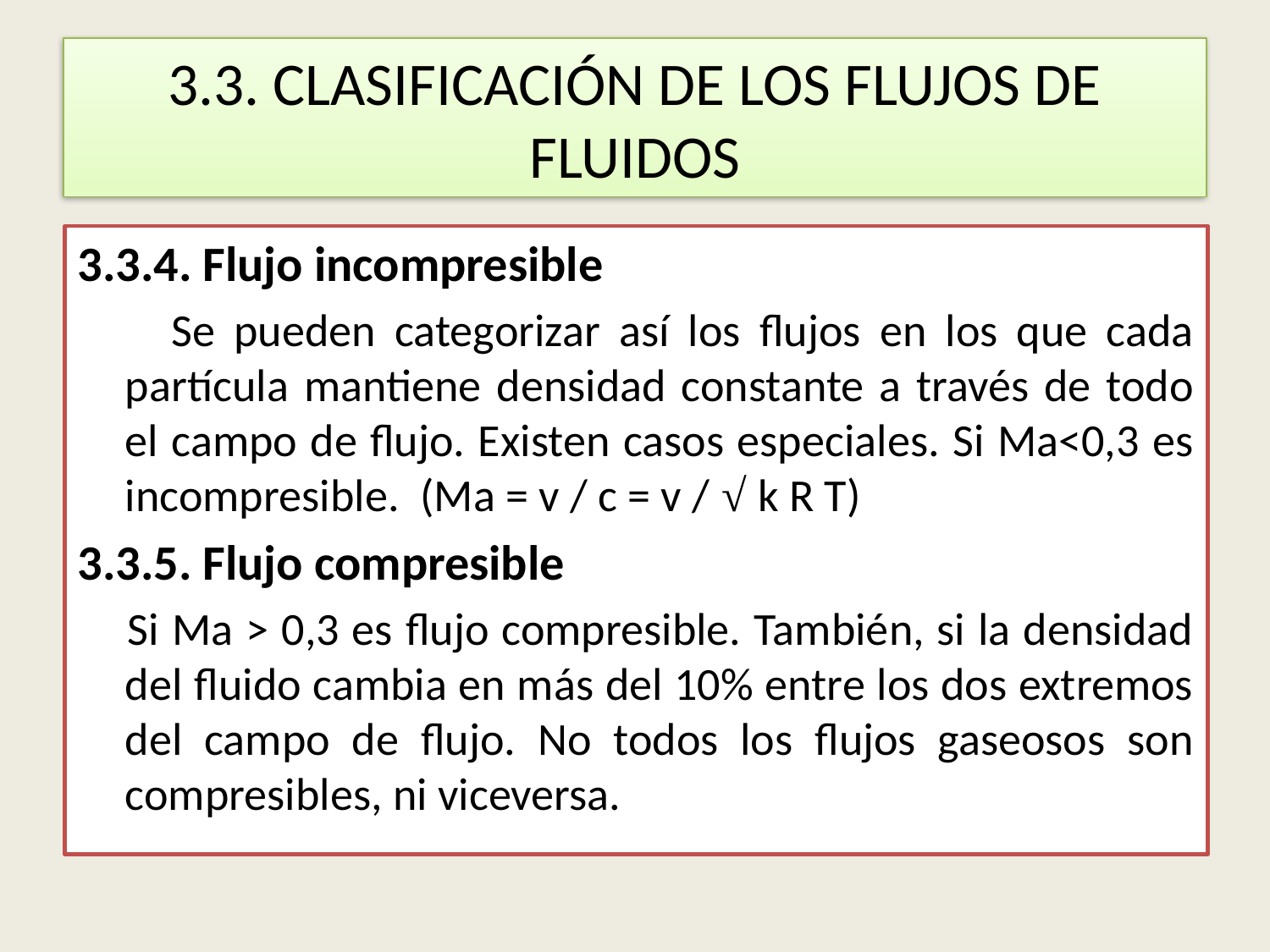

# 3.3. CLASIFICACIÓN DE LOS FLUJOS DE FLUIDOS
3.3.4. Flujo incompresible
     Se pueden categorizar así los flujos en los que cada partícula mantiene densidad constante a través de todo el campo de flujo. Existen casos especiales. Si Ma<0,3 es incompresible.  (Ma = v / c = v / √ k R T)
3.3.5. Flujo compresible
 	Si Ma > 0,3 es flujo compresible. También, si la densidad del fluido cambia en más del 10% entre los dos extremos del campo de flujo. No todos los flujos gaseosos son compresibles, ni viceversa.